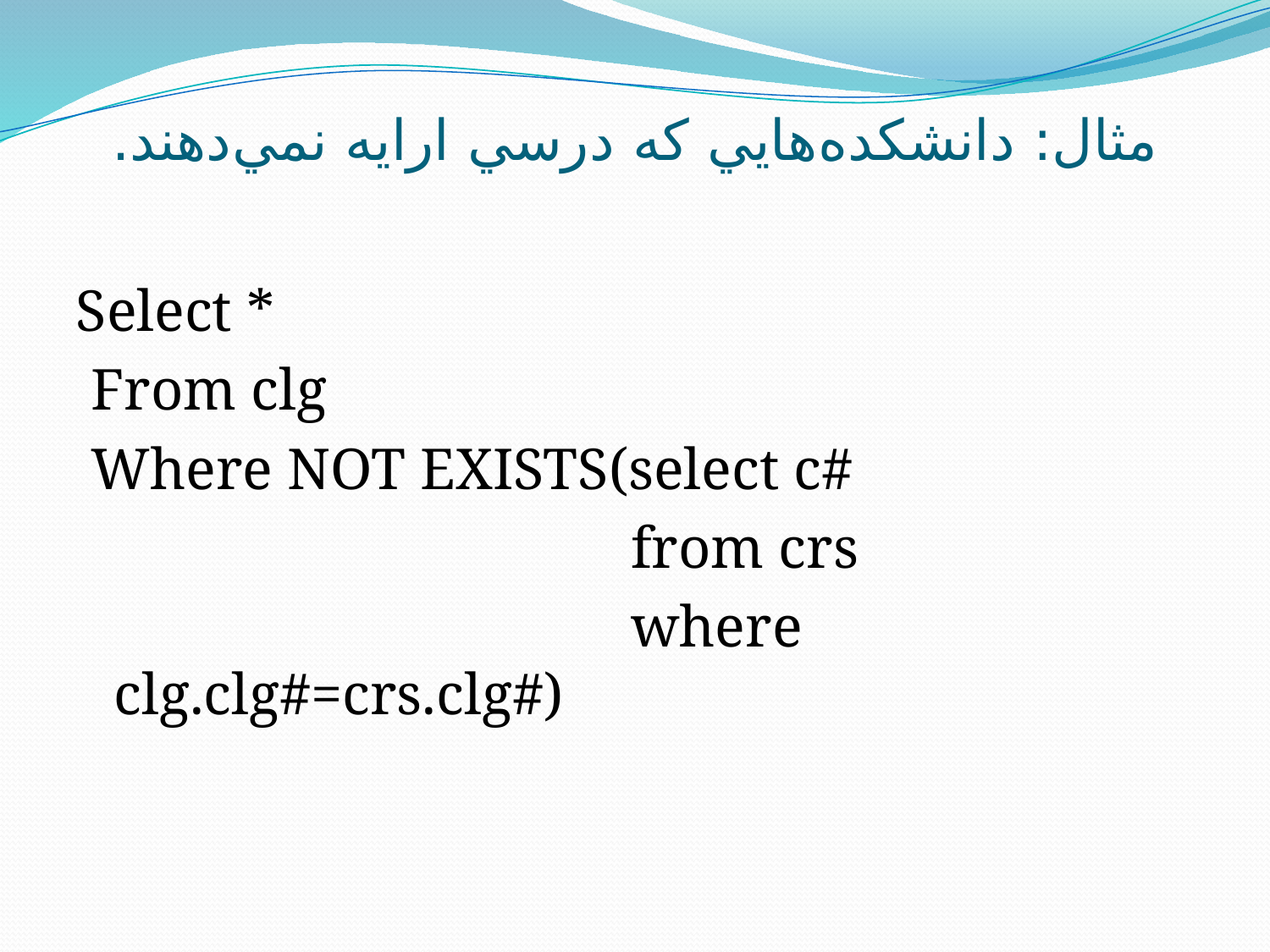

# مثال: دانشکده‌هايي که درسي ارايه نمي‌دهند.
Select *
 From clg
 Where NOT EXISTS(select c#
                                      from crs
                                      where clg.clg#=crs.clg#)